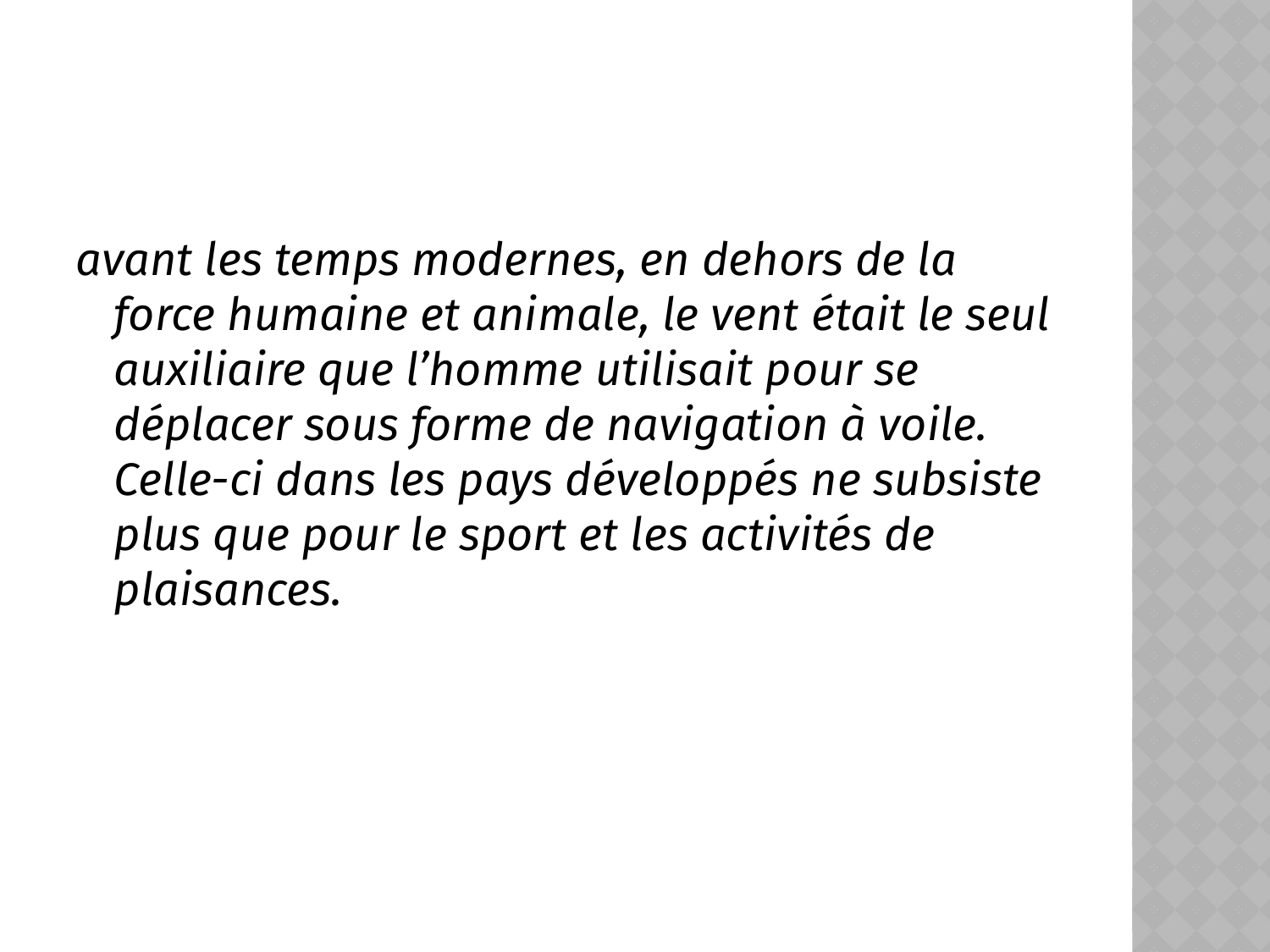

avant les temps modernes, en dehors de la force humaine et animale, le vent était le seul auxiliaire que l’homme utilisait pour se déplacer sous forme de navigation à voile. Celle-ci dans les pays développés ne subsiste plus que pour le sport et les activités de plaisances.